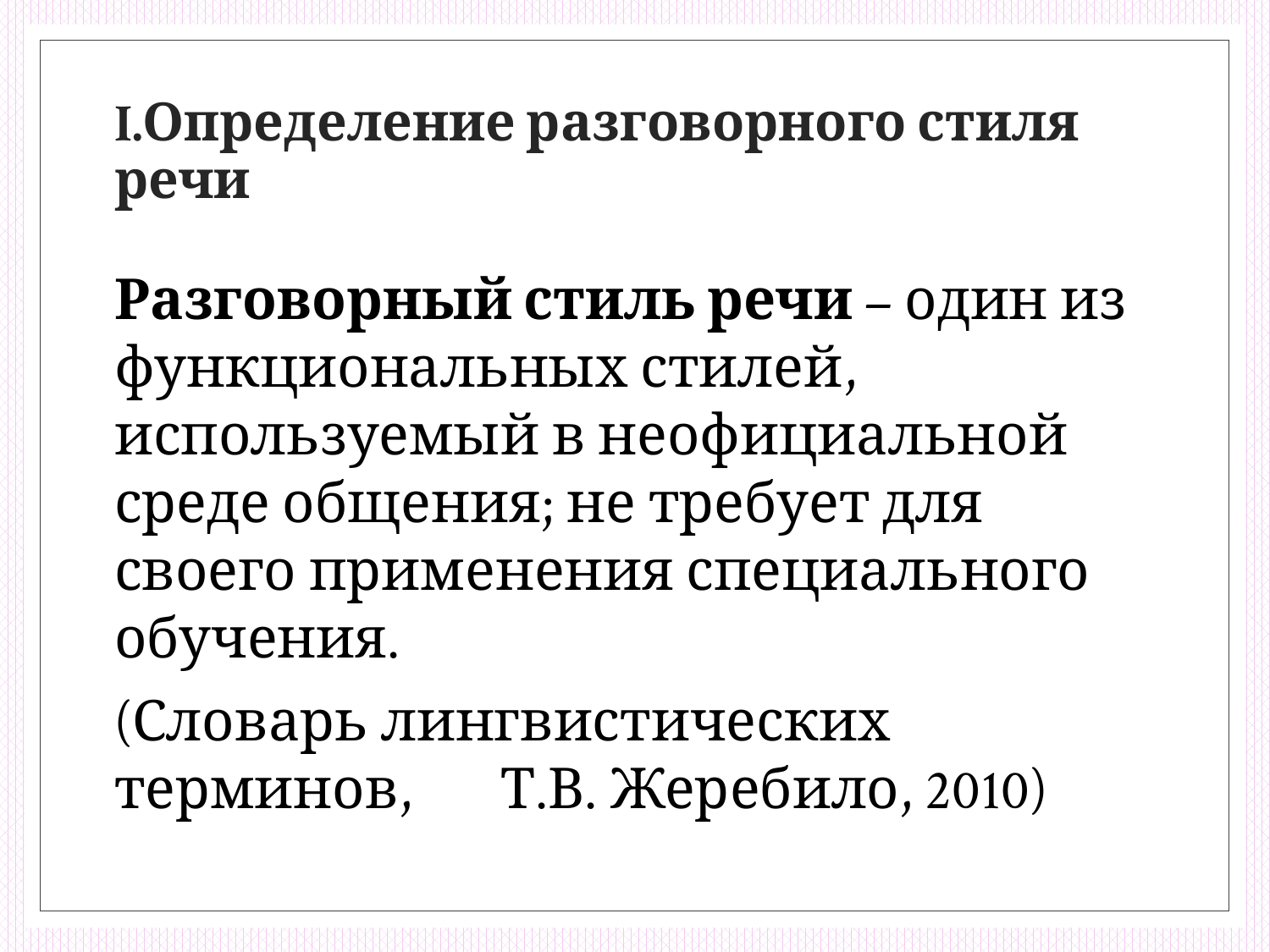

# I.Определение разговорного стиля речи
Разговорный стиль речи – один из функциональных стилей, используемый в неофициальной среде общения; не требует для своего применения специального обучения.
(Словарь лингвистических терминов,       Т.В. Жеребило, 2010)